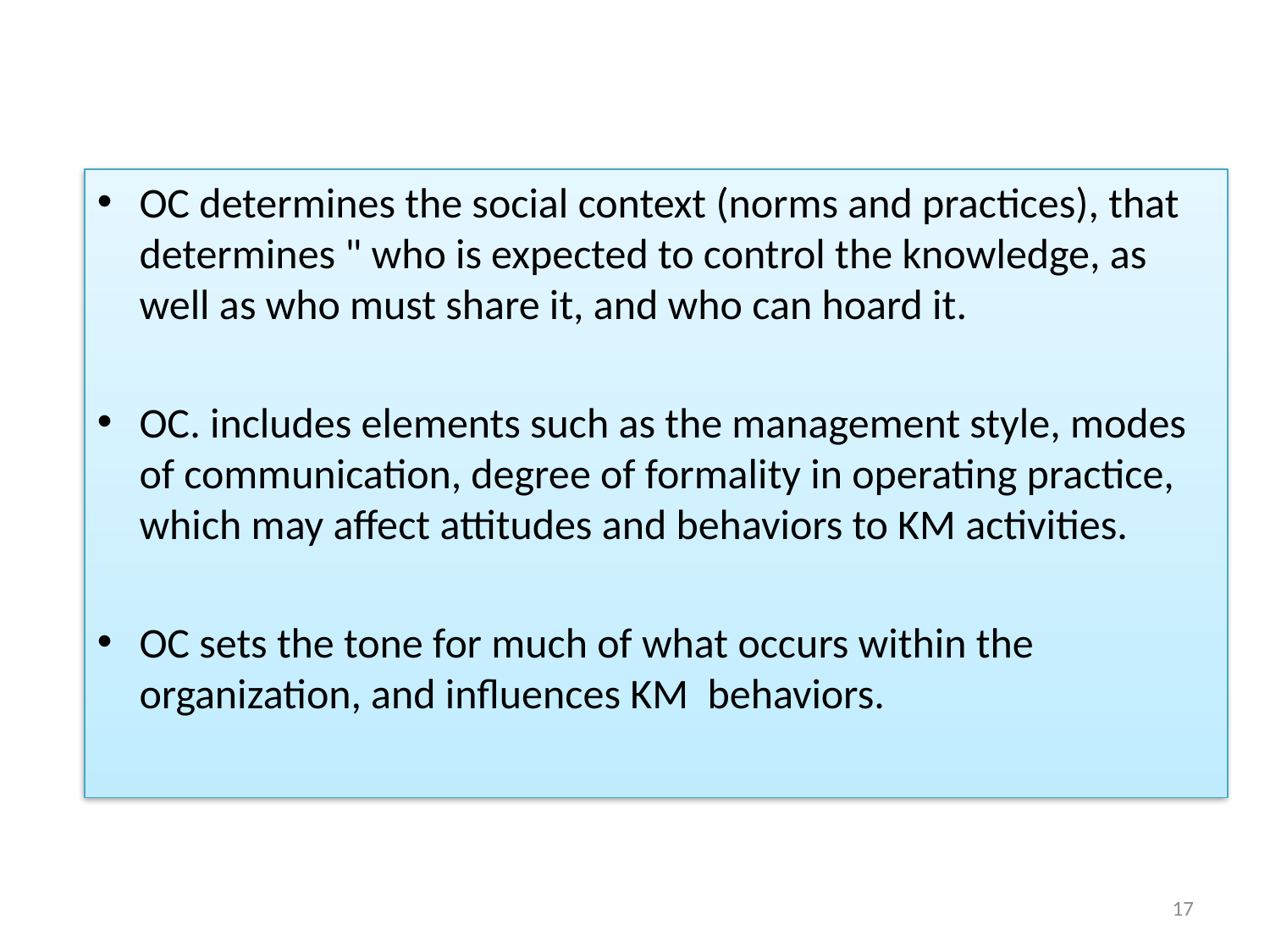

OC determines the social context (norms and practices), that determines " who is expected to control the knowledge, as well as who must share it, and who can hoard it.

OC. includes elements such as the management style, modes of communication, degree of formality in operating practice, which may affect attitudes and behaviors to KM activities.

OC sets the tone for much of what occurs within the organization, and influences KM  behaviors.
17